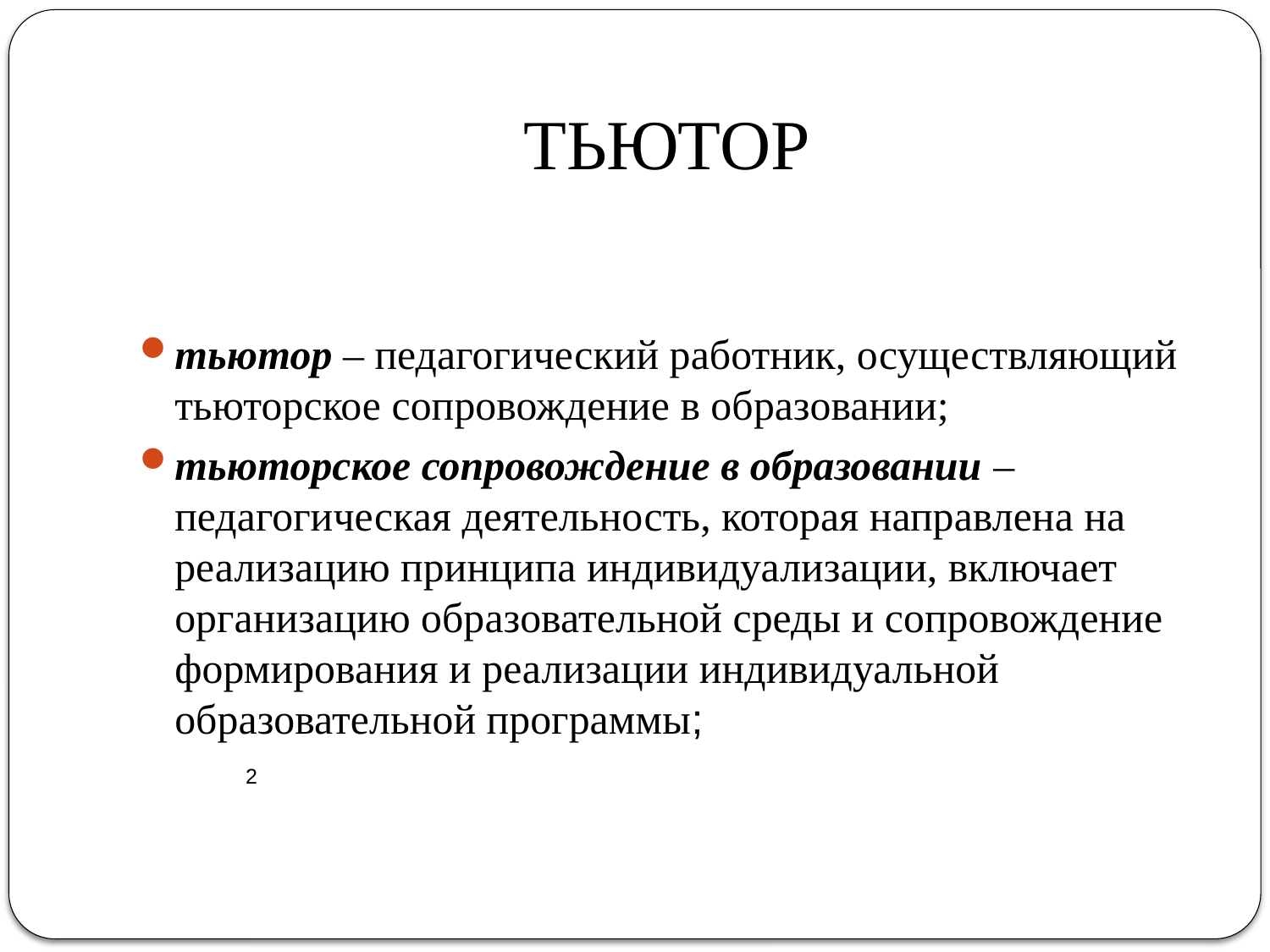

# ТЬЮТОР

тьютор – педагогический работник, осуществляющий тьюторское сопровождение в образовании;
тьюторское сопровождение в образовании – педагогическая деятельность, которая направлена на реализацию принципа индивидуализации, включает организацию образовательной среды и сопровождение формирования и реализации индивидуальной образовательной программы;                                                2